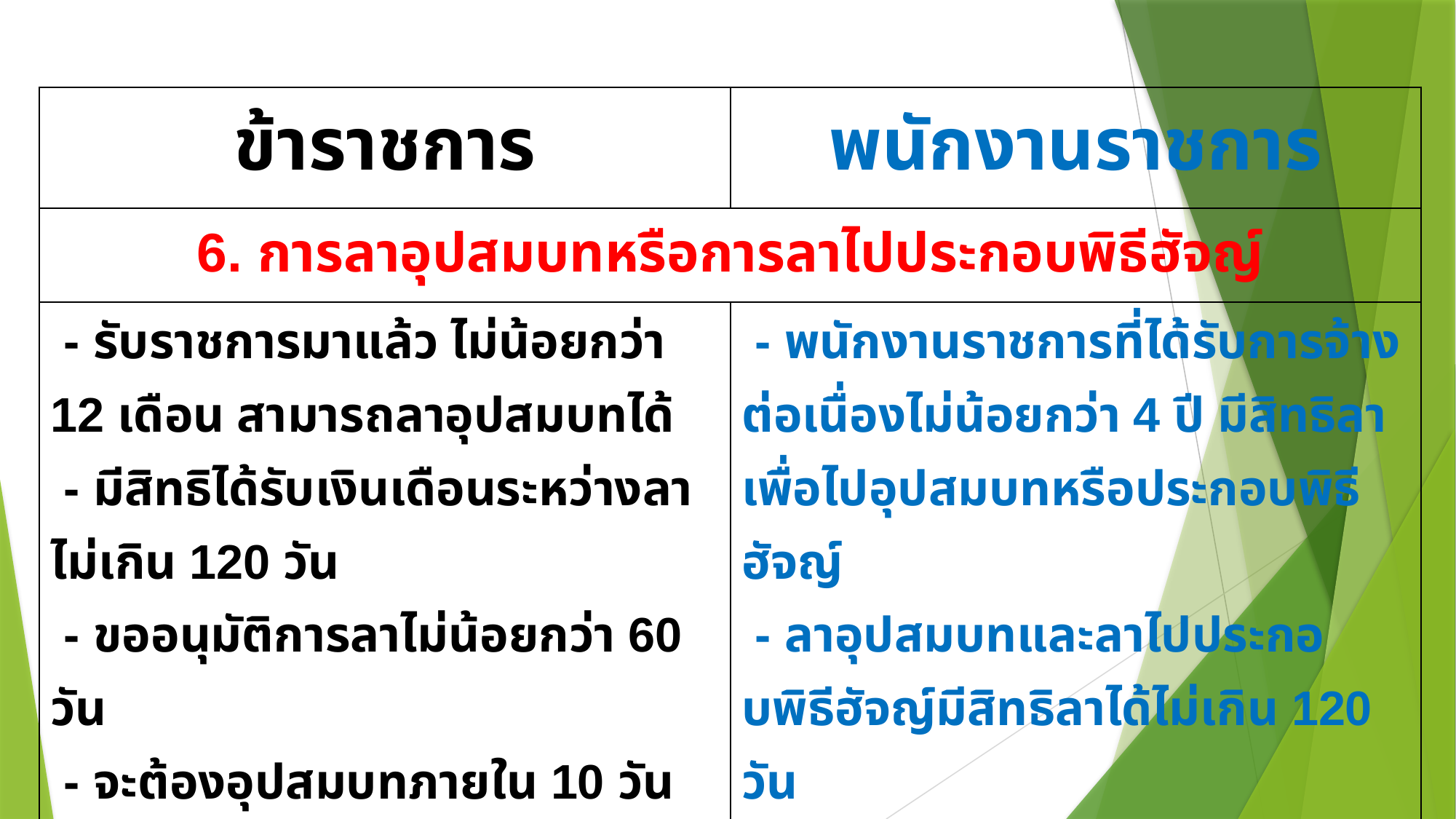

| ข้าราชการ | พนักงานราชการ |
| --- | --- |
| 6. การลาอุปสมบทหรือการลาไปประกอบพิธีฮัจญ์ |  |
| - รับราชการมาแล้ว ไม่น้อยกว่า 12 เดือน สามารถลาอุปสมบทได้ - มีสิทธิได้รับเงินเดือนระหว่างลาไม่เกิน 120 วัน - ขออนุมัติการลาไม่น้อยกว่า 60 วัน - จะต้องอุปสมบทภายใน 10 วัน นับจากวันลา และรายงานตัวกลับเข้าปฏิบัติราชการภายใน 5 วัน โดยจะต้องนับรวมอยู่ภายในระยะเวลาที่ได้รับอนุญาตการลา | - พนักงานราชการที่ได้รับการจ้างต่อเนื่องไม่น้อยกว่า 4 ปี มีสิทธิลาเพื่อไปอุปสมบทหรือประกอบพิธีฮัจญ์ - ลาอุปสมบทและลาไปประกอบพิธีฮัจญ์มีสิทธิลาได้ไม่เกิน 120 วัน |